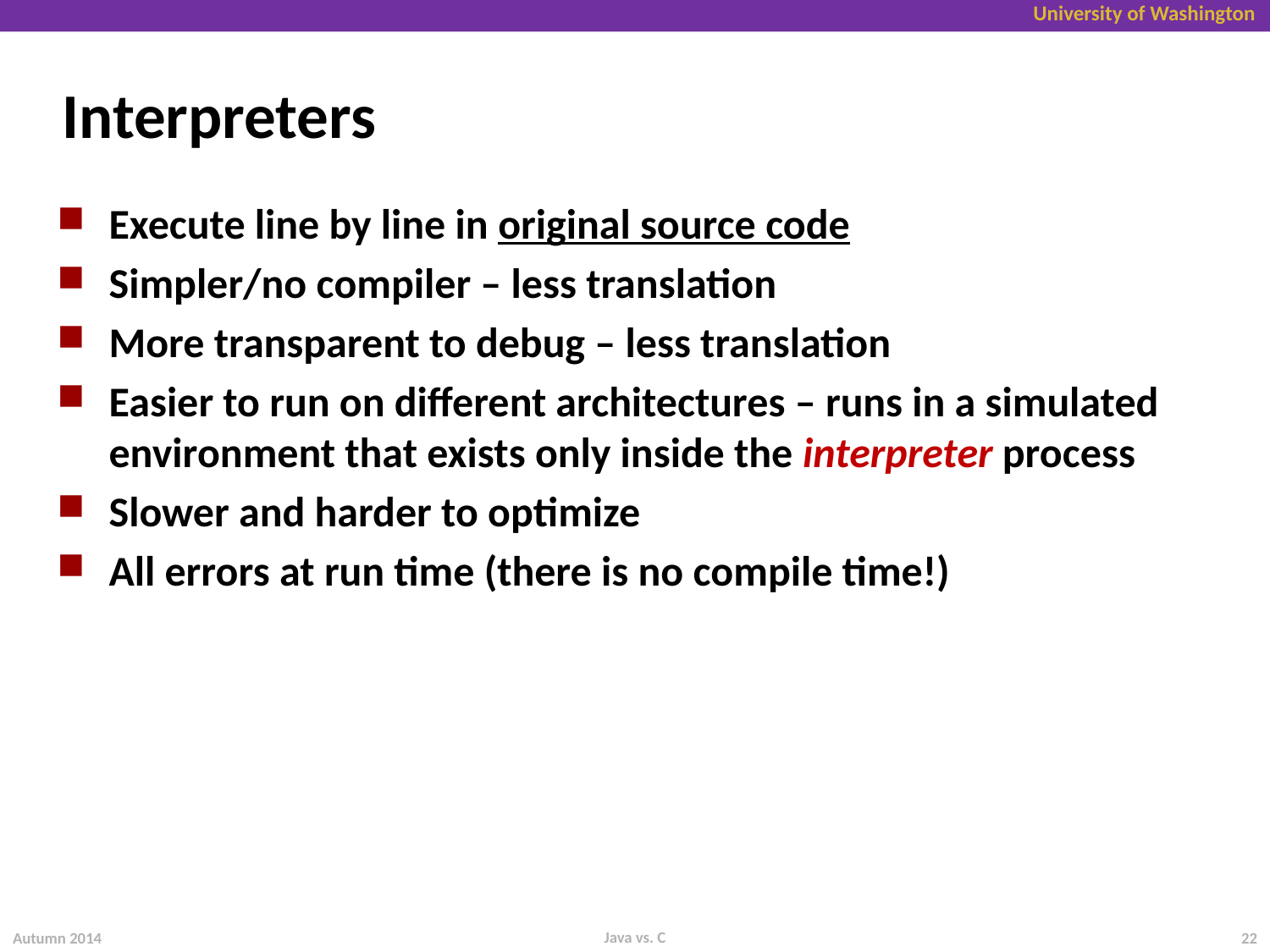

# Interpreters
Execute line by line in original source code
Simpler/no compiler – less translation
More transparent to debug – less translation
Easier to run on different architectures – runs in a simulated environment that exists only inside the interpreter process
Slower and harder to optimize
All errors at run time (there is no compile time!)
Java vs. C
Autumn 2014
22